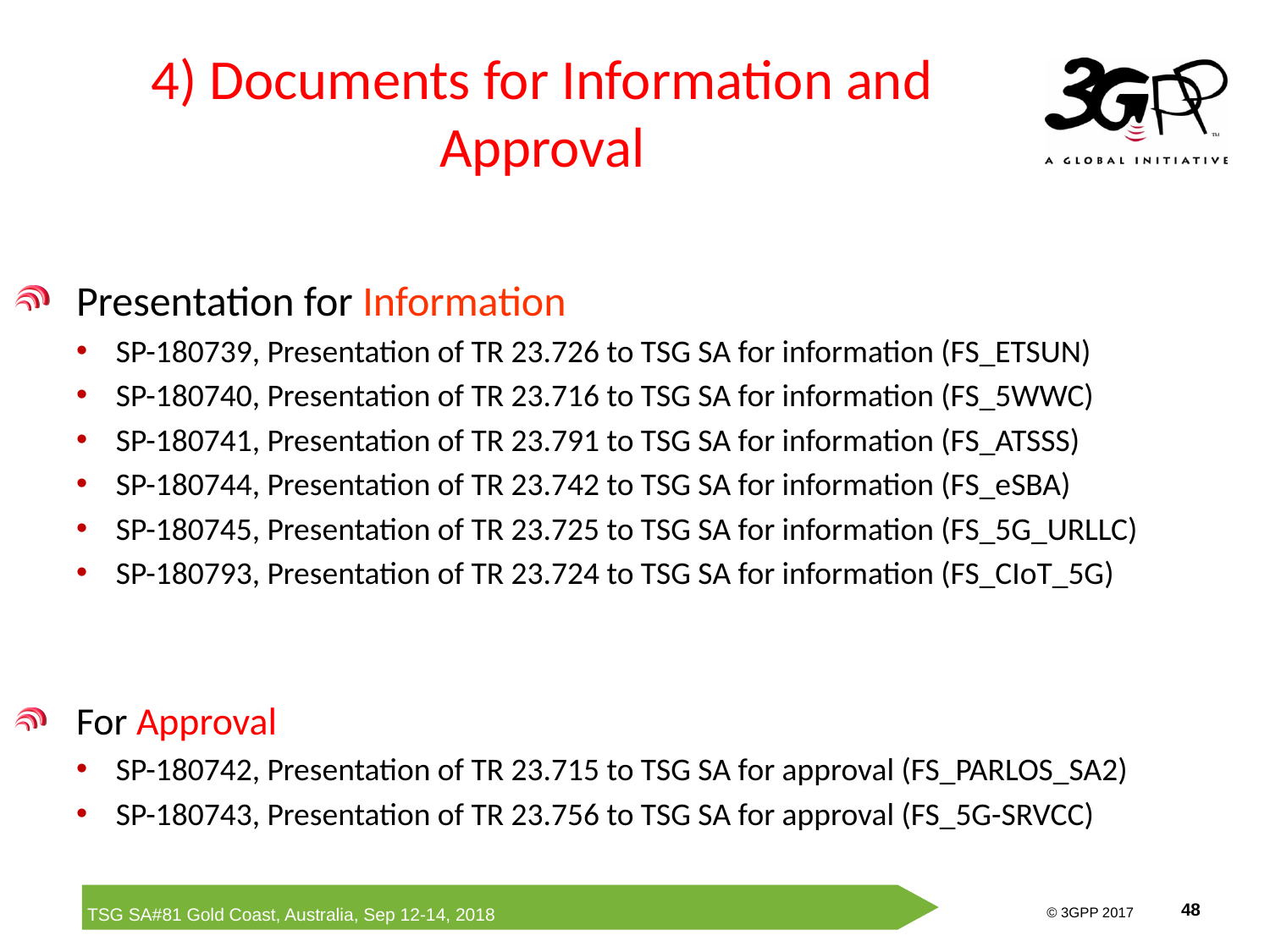

# 4) Documents for Information and Approval
Presentation for Information
SP-180739, Presentation of TR 23.726 to TSG SA for information (FS_ETSUN)
SP-180740, Presentation of TR 23.716 to TSG SA for information (FS_5WWC)
SP-180741, Presentation of TR 23.791 to TSG SA for information (FS_ATSSS)
SP-180744, Presentation of TR 23.742 to TSG SA for information (FS_eSBA)
SP-180745, Presentation of TR 23.725 to TSG SA for information (FS_5G_URLLC)
SP-180793, Presentation of TR 23.724 to TSG SA for information (FS_CIoT_5G)

For Approval
SP-180742, Presentation of TR 23.715 to TSG SA for approval (FS_PARLOS_SA2)
SP-180743, Presentation of TR 23.756 to TSG SA for approval (FS_5G-SRVCC)